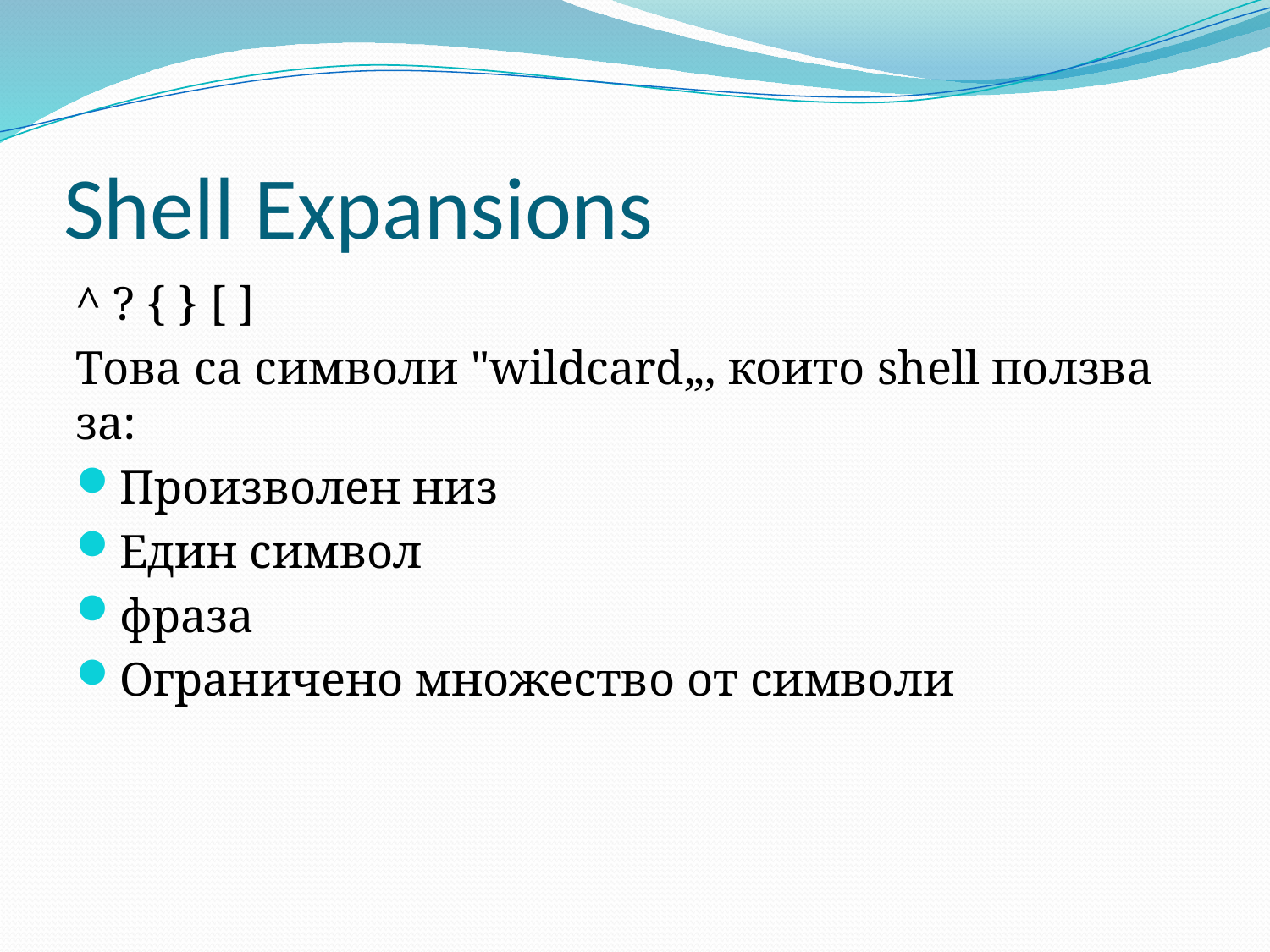

# Shell Expansions
^ ? { } [ ]
Това са символи "wildcard„, които shell ползва за:
Произволен низ
Един символ
фраза
Ограничено множество от символи